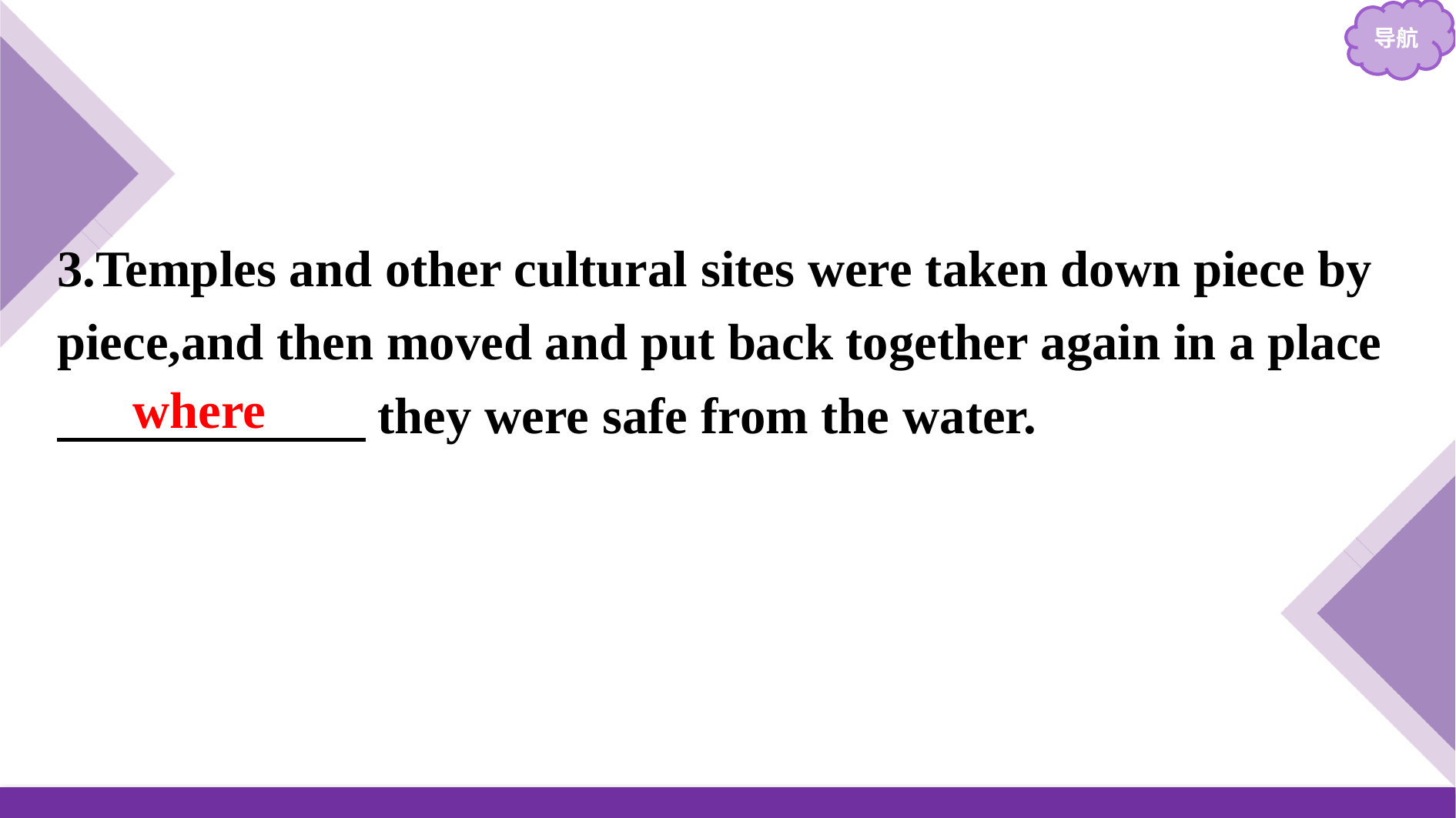

3.Temples and other cultural sites were taken down piece by piece,and then moved and put back together again in a place
　　　　　　they were safe from the water.
where